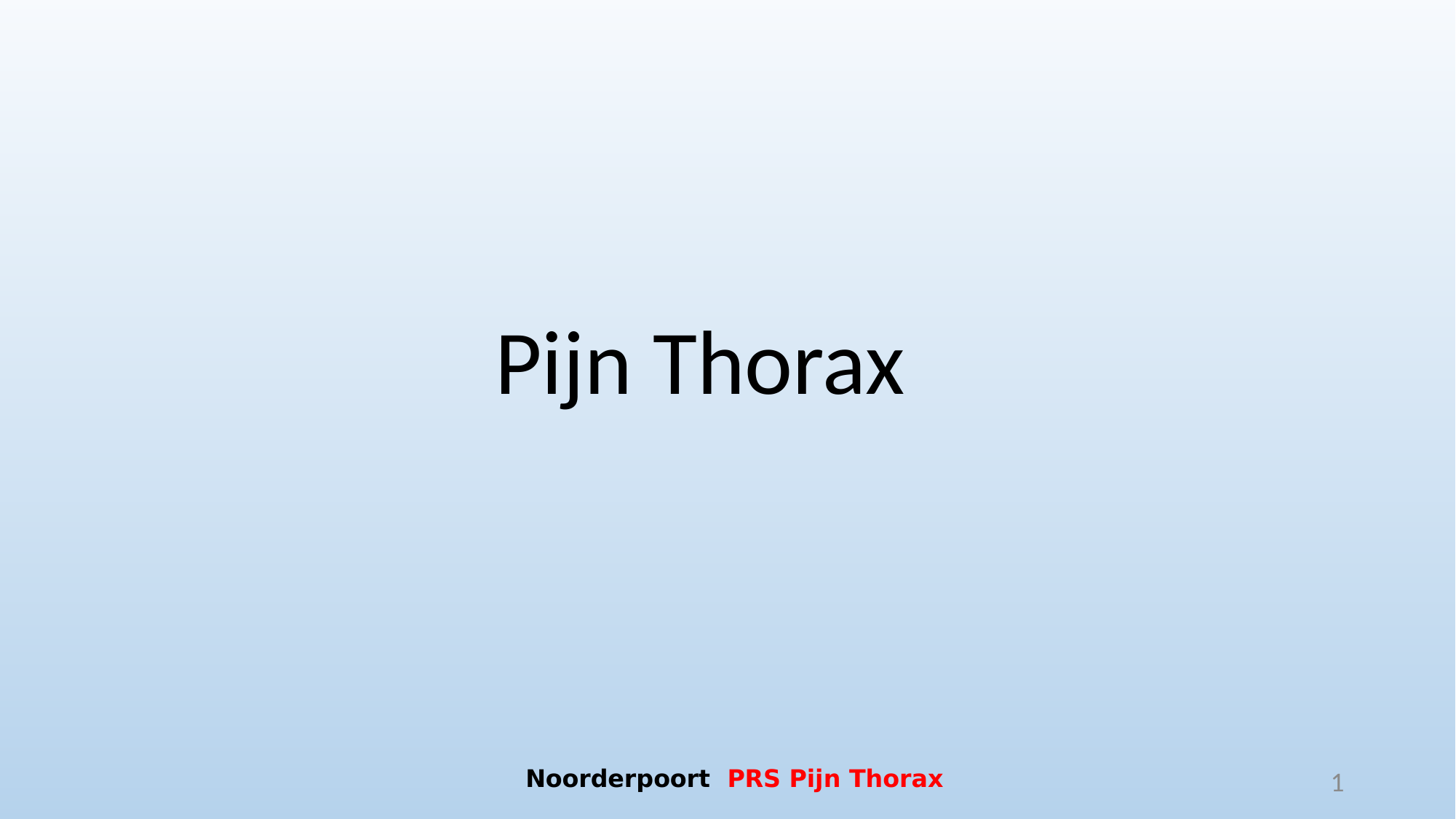

# Pijn Thorax

Noorderpoort  PRS Pijn Thorax
1